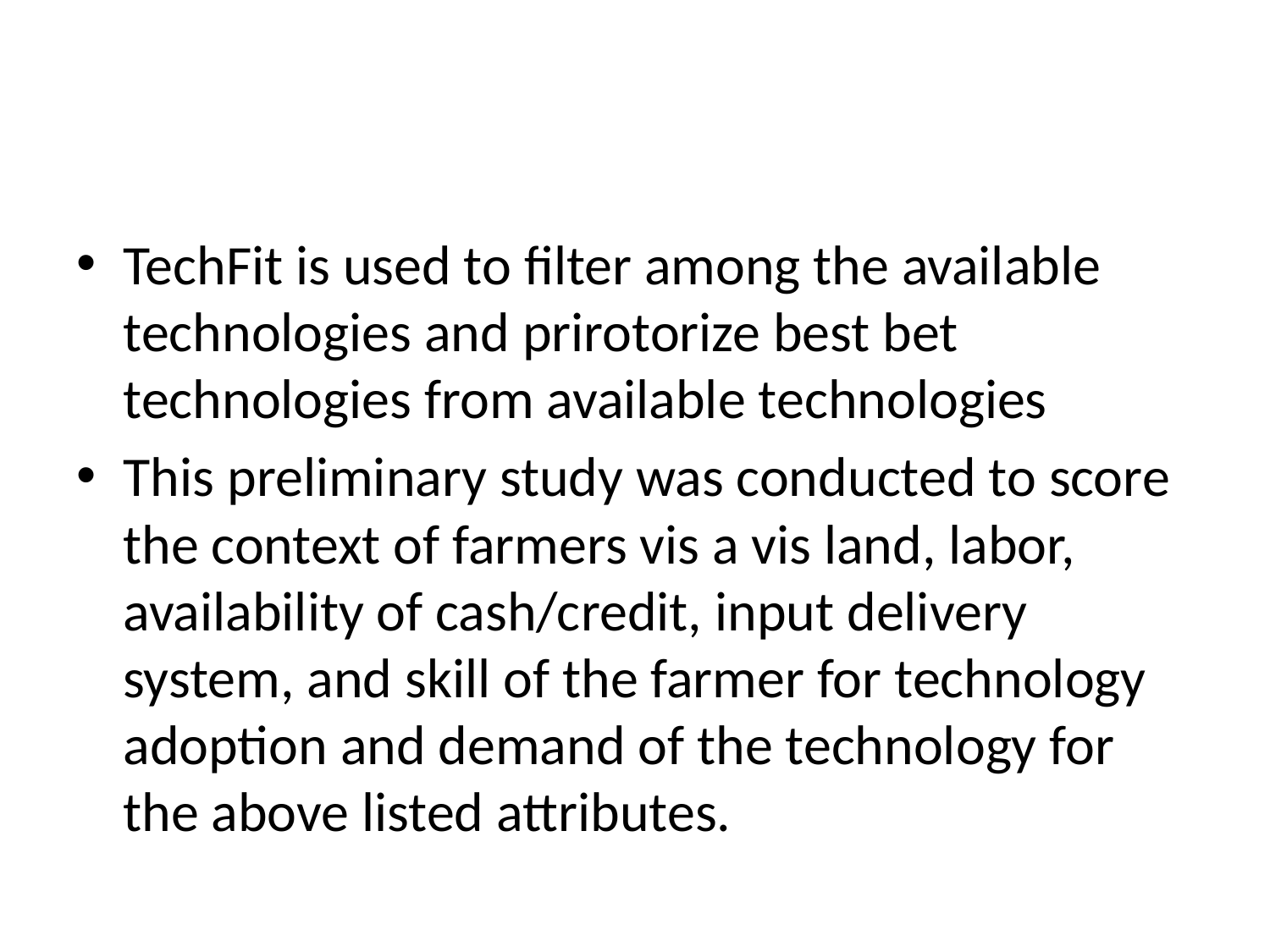

#
TechFit is used to filter among the available technologies and prirotorize best bet technologies from available technologies
This preliminary study was conducted to score the context of farmers vis a vis land, labor, availability of cash/credit, input delivery system, and skill of the farmer for technology adoption and demand of the technology for the above listed attributes.